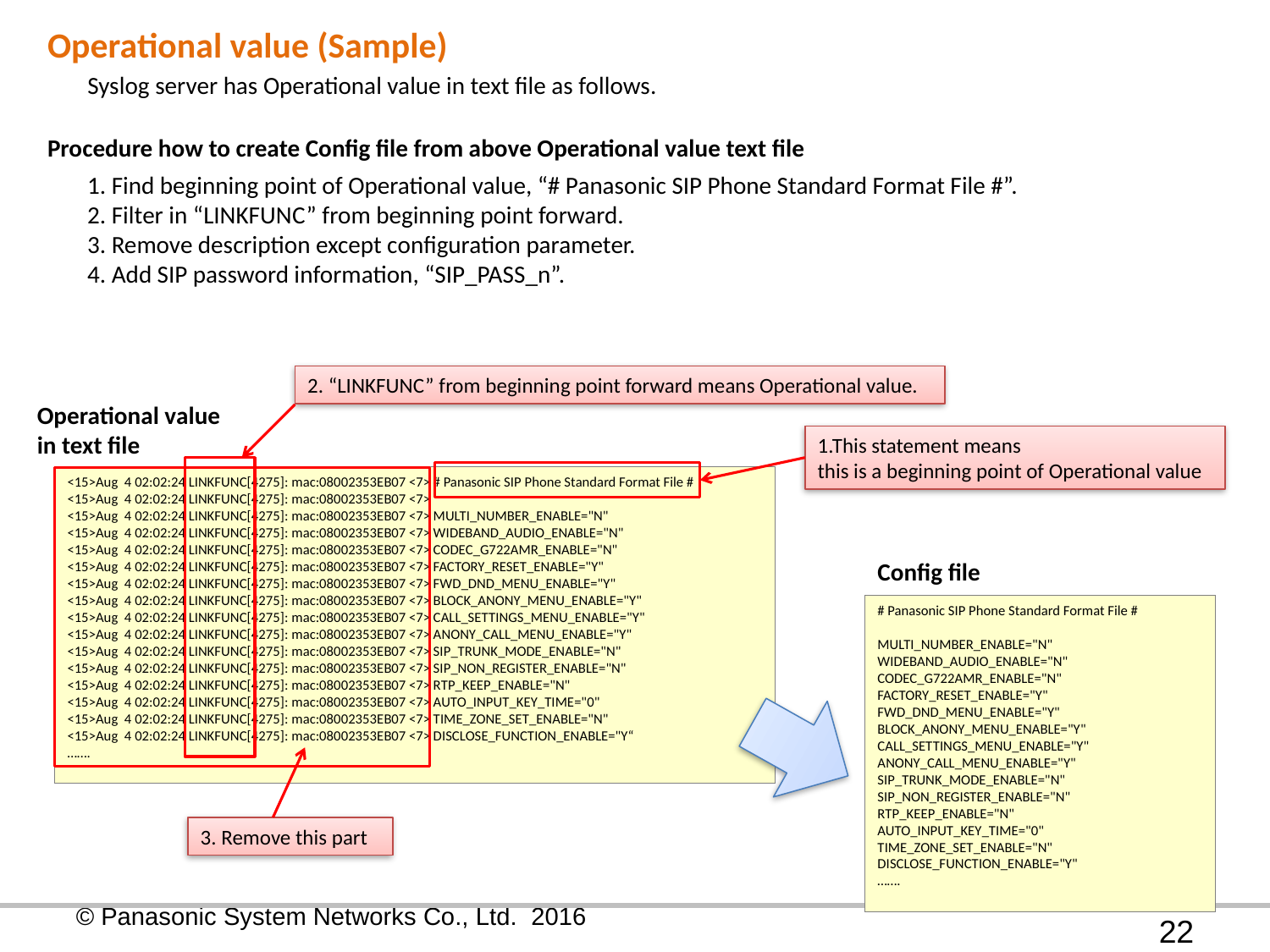

Operational value (Sample)
Syslog server has Operational value in text file as follows.
Procedure how to create Config file from above Operational value text file
1. Find beginning point of Operational value, “# Panasonic SIP Phone Standard Format File #”.
2. Filter in “LINKFUNC” from beginning point forward.
3. Remove description except configuration parameter.
4. Add SIP password information, “SIP_PASS_n”.
2. “LINKFUNC” from beginning point forward means Operational value.
Operational value
in text file
1.This statement means
this is a beginning point of Operational value

<15>Aug  4 02:02:24 LINKFUNC[4275]: mac:08002353EB07 <7> # Panasonic SIP Phone Standard Format File #
<15>Aug  4 02:02:24 LINKFUNC[4275]: mac:08002353EB07 <7>
<15>Aug  4 02:02:24 LINKFUNC[4275]: mac:08002353EB07 <7> MULTI_NUMBER_ENABLE="N"
<15>Aug  4 02:02:24 LINKFUNC[4275]: mac:08002353EB07 <7> WIDEBAND_AUDIO_ENABLE="N"
<15>Aug  4 02:02:24 LINKFUNC[4275]: mac:08002353EB07 <7> CODEC_G722AMR_ENABLE="N"
<15>Aug  4 02:02:24 LINKFUNC[4275]: mac:08002353EB07 <7> FACTORY_RESET_ENABLE="Y"
<15>Aug  4 02:02:24 LINKFUNC[4275]: mac:08002353EB07 <7> FWD_DND_MENU_ENABLE="Y"
<15>Aug  4 02:02:24 LINKFUNC[4275]: mac:08002353EB07 <7> BLOCK_ANONY_MENU_ENABLE="Y"
<15>Aug  4 02:02:24 LINKFUNC[4275]: mac:08002353EB07 <7> CALL_SETTINGS_MENU_ENABLE="Y"
<15>Aug  4 02:02:24 LINKFUNC[4275]: mac:08002353EB07 <7> ANONY_CALL_MENU_ENABLE="Y"
<15>Aug  4 02:02:24 LINKFUNC[4275]: mac:08002353EB07 <7> SIP_TRUNK_MODE_ENABLE="N"
<15>Aug  4 02:02:24 LINKFUNC[4275]: mac:08002353EB07 <7> SIP_NON_REGISTER_ENABLE="N"
<15>Aug  4 02:02:24 LINKFUNC[4275]: mac:08002353EB07 <7> RTP_KEEP_ENABLE="N"
<15>Aug  4 02:02:24 LINKFUNC[4275]: mac:08002353EB07 <7> AUTO_INPUT_KEY_TIME="0"
<15>Aug  4 02:02:24 LINKFUNC[4275]: mac:08002353EB07 <7> TIME_ZONE_SET_ENABLE="N"
<15>Aug  4 02:02:24 LINKFUNC[4275]: mac:08002353EB07 <7> DISCLOSE_FUNCTION_ENABLE="Y“
…….

Config file
# Panasonic SIP Phone Standard Format File #

MULTI_NUMBER_ENABLE="N"
WIDEBAND_AUDIO_ENABLE="N"
CODEC_G722AMR_ENABLE="N"
FACTORY_RESET_ENABLE="Y"
FWD_DND_MENU_ENABLE="Y"
BLOCK_ANONY_MENU_ENABLE="Y"
CALL_SETTINGS_MENU_ENABLE="Y"
ANONY_CALL_MENU_ENABLE="Y"
SIP_TRUNK_MODE_ENABLE="N"
SIP_NON_REGISTER_ENABLE="N"
RTP_KEEP_ENABLE="N"
AUTO_INPUT_KEY_TIME="0"
TIME_ZONE_SET_ENABLE="N"
DISCLOSE_FUNCTION_ENABLE="Y"
…….

3. Remove this part
22